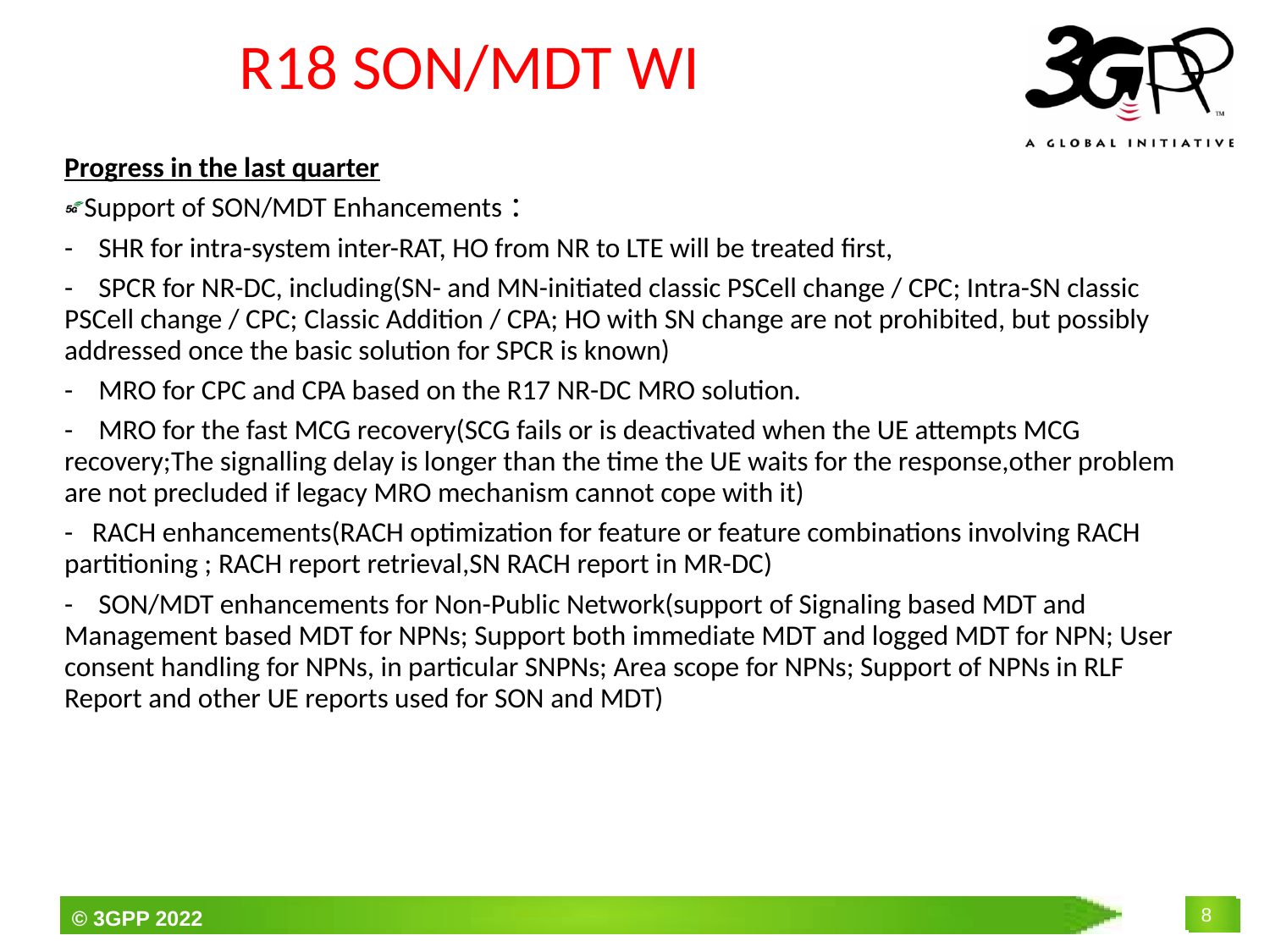

# R18 SON/MDT WI
Progress in the last quarter
Support of SON/MDT Enhancements：
-    SHR for intra-system inter-RAT, HO from NR to LTE will be treated first,
-    SPCR for NR-DC, including(SN- and MN-initiated classic PSCell change / CPC; Intra-SN classic PSCell change / CPC; Classic Addition / CPA; HO with SN change are not prohibited, but possibly addressed once the basic solution for SPCR is known)
-    MRO for CPC and CPA based on the R17 NR-DC MRO solution.
-    MRO for the fast MCG recovery(SCG fails or is deactivated when the UE attempts MCG recovery;The signalling delay is longer than the time the UE waits for the response,other problem are not precluded if legacy MRO mechanism cannot cope with it)
-   RACH enhancements(RACH optimization for feature or feature combinations involving RACH partitioning ; RACH report retrieval,SN RACH report in MR-DC)
-    SON/MDT enhancements for Non-Public Network(support of Signaling based MDT and Management based MDT for NPNs; Support both immediate MDT and logged MDT for NPN; User consent handling for NPNs, in particular SNPNs; Area scope for NPNs; Support of NPNs in RLF Report and other UE reports used for SON and MDT)

8